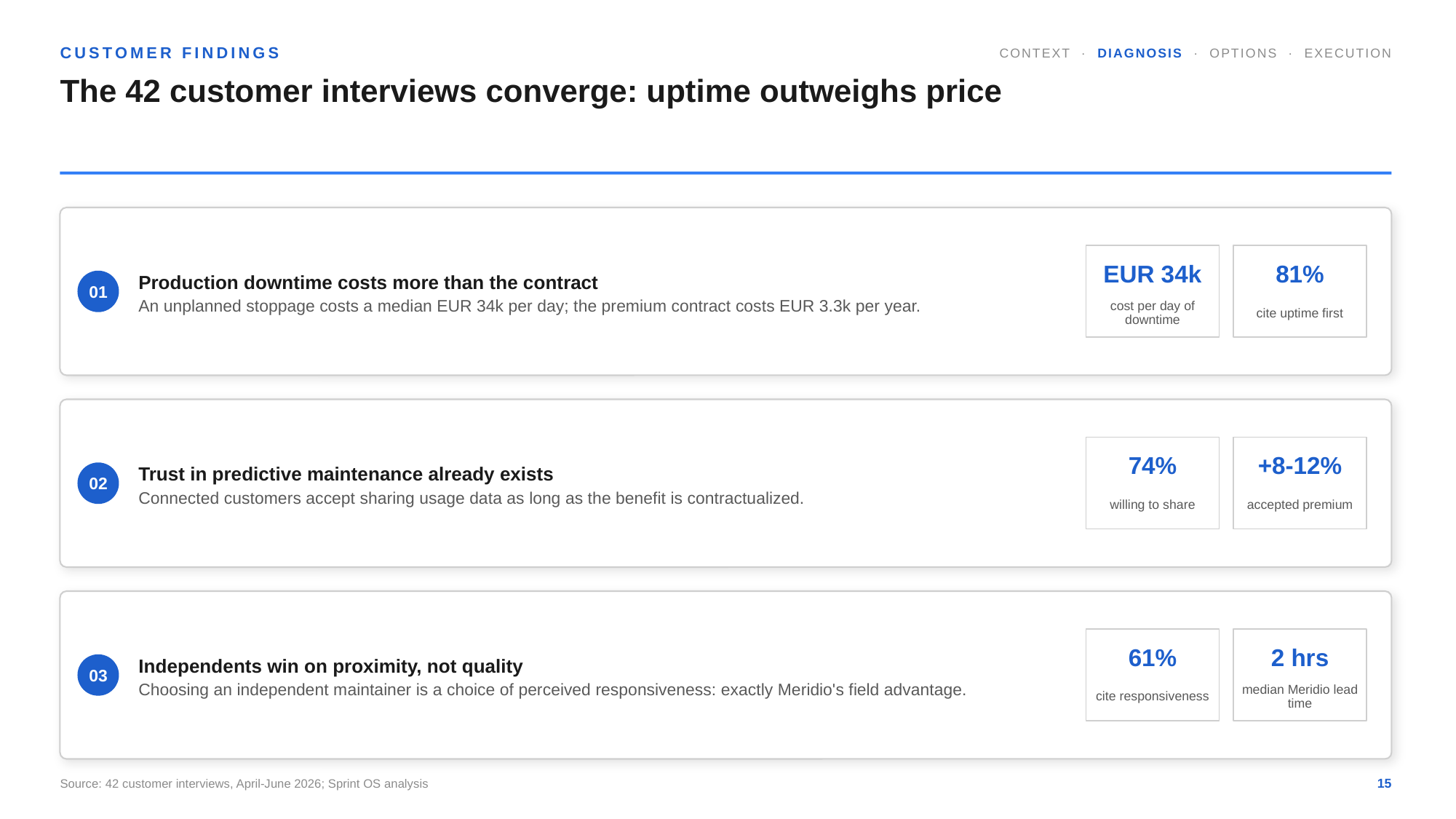

CUSTOMER FINDINGS
CONTEXT  ·  DIAGNOSIS  ·  OPTIONS  ·  EXECUTION
The 42 customer interviews converge: uptime outweighs price

Production downtime costs more than the contract
An unplanned stoppage costs a median EUR 34k per day; the premium contract costs EUR 3.3k per year.

EUR 34k
81%

01
cost per day of downtime
cite uptime first

Trust in predictive maintenance already exists
Connected customers accept sharing usage data as long as the benefit is contractualized.

74%
+8-12%

02
willing to share
accepted premium

Independents win on proximity, not quality
Choosing an independent maintainer is a choice of perceived responsiveness: exactly Meridio's field advantage.

61%
2 hrs

03
cite responsiveness
median Meridio lead time
Source: 42 customer interviews, April-June 2026; Sprint OS analysis
15